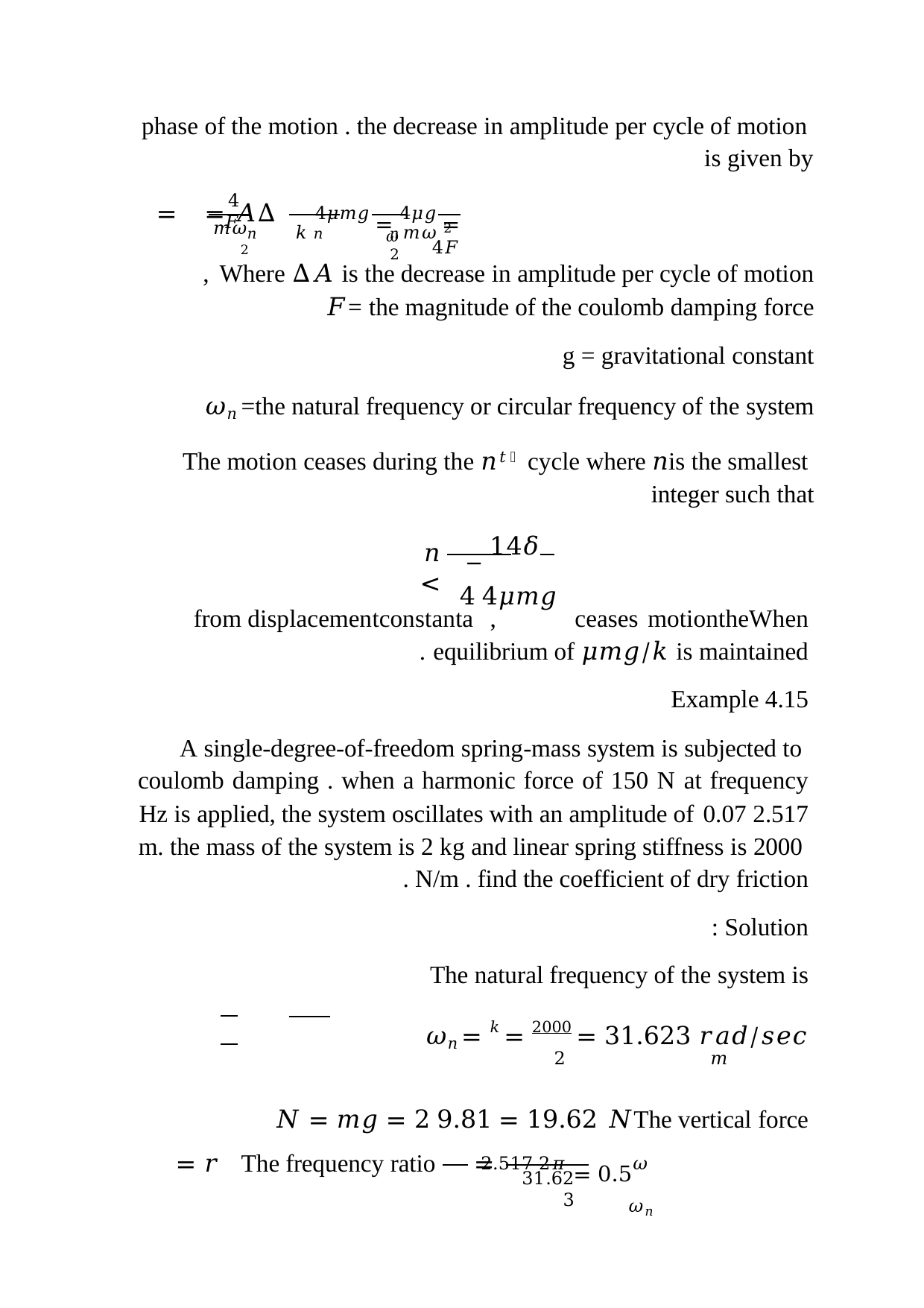

phase of the motion . the decrease in amplitude per cycle of motion  is given by
4𝜇𝑚𝑔 = 4𝜇𝑔 = 4𝐹
4𝐹
∆𝐴 =	=
𝜔 2

𝑚𝜔 2
𝑚𝜔 2	𝑘
𝑛	𝑛	𝑛
Where ∆𝐴 is the decrease in amplitude per cycle of motion ,
𝐹= the magnitude of the coulomb damping force
g = gravitational constant
𝜔𝑛 =the natural frequency or circular frequency of the system
The motion ceases during the 𝑛𝑡𝑕 cycle where 𝑛is the smallest  integer such that
4𝛿	− 1
4𝜇𝑚𝑔	4
𝑛 >

When	the	motion	ceases	,	a	constant	displacement	from  equilibrium of 𝜇𝑚𝑔/𝑘 is maintained .
Example 4.15
A single-degree-of-freedom spring-mass system is subjected to  coulomb damping . when a harmonic force of 150 N at frequency
2.517 Hz is applied, the system oscillates with an amplitude of 0.07
m. the mass of the system is 2 kg and linear spring stiffness is 2000  N/m . find the coefficient of dry friction .
Solution :
The natural frequency of the system is

𝜔𝑛 = 𝑘 = 2000 = 31.623 𝑟𝑎𝑑/𝑠𝑒𝑐
𝑚	2

The vertical force	𝑁 = 𝑚𝑔 = 2 9.81 = 19.62 𝑁

𝜔	2.517 2𝜋 = 0.5
𝜔𝑛
The frequency ratio	𝑟 =
=

31.623